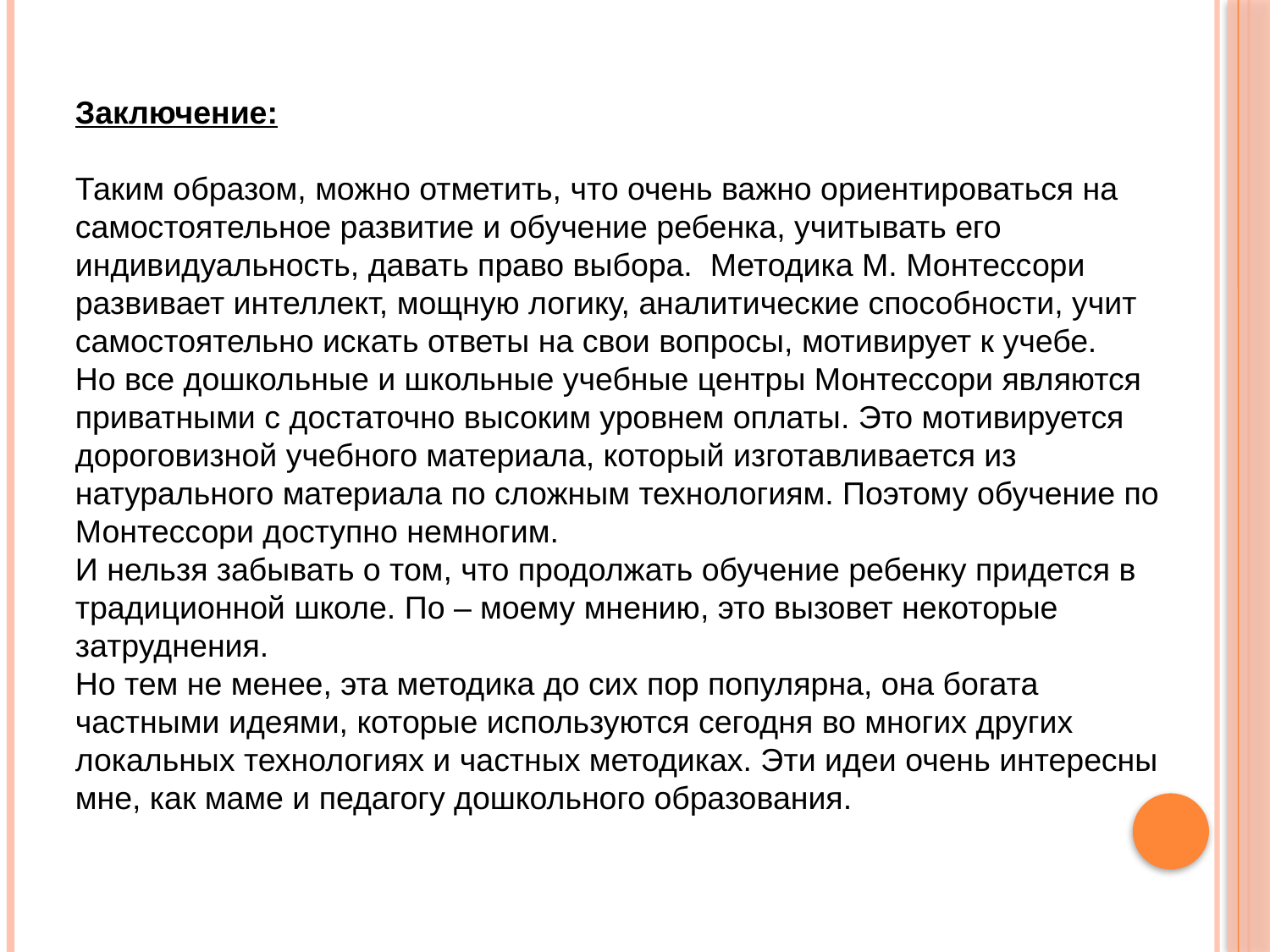

Заключение:

Таким образом, можно отметить, что очень важно ориентироваться на самостоятельное развитие и обучение ребенка, учитывать его индивидуальность, давать право выбора.  Методика М. Монтессори развивает интеллект, мощную логику, аналитические способности, учит самостоятельно искать ответы на свои вопросы, мотивирует к учебе.
Но все дошкольные и школьные учебные центры Монтессори являются приватными с достаточно высоким уровнем оплаты. Это мотивируется дороговизной учебного материала, который изготавливается из натурального материала по сложным технологиям. Поэтому обучение по Монтессори доступно немногим.
И нельзя забывать о том, что продолжать обучение ребенку придется в традиционной школе. По – моему мнению, это вызовет некоторые затруднения.
Но тем не менее, эта методика до сих пор популярна, она богата частными идеями, которые используются сегодня во многих других локальных технологиях и частных методиках. Эти идеи очень интересны мне, как маме и педагогу дошкольного образования.